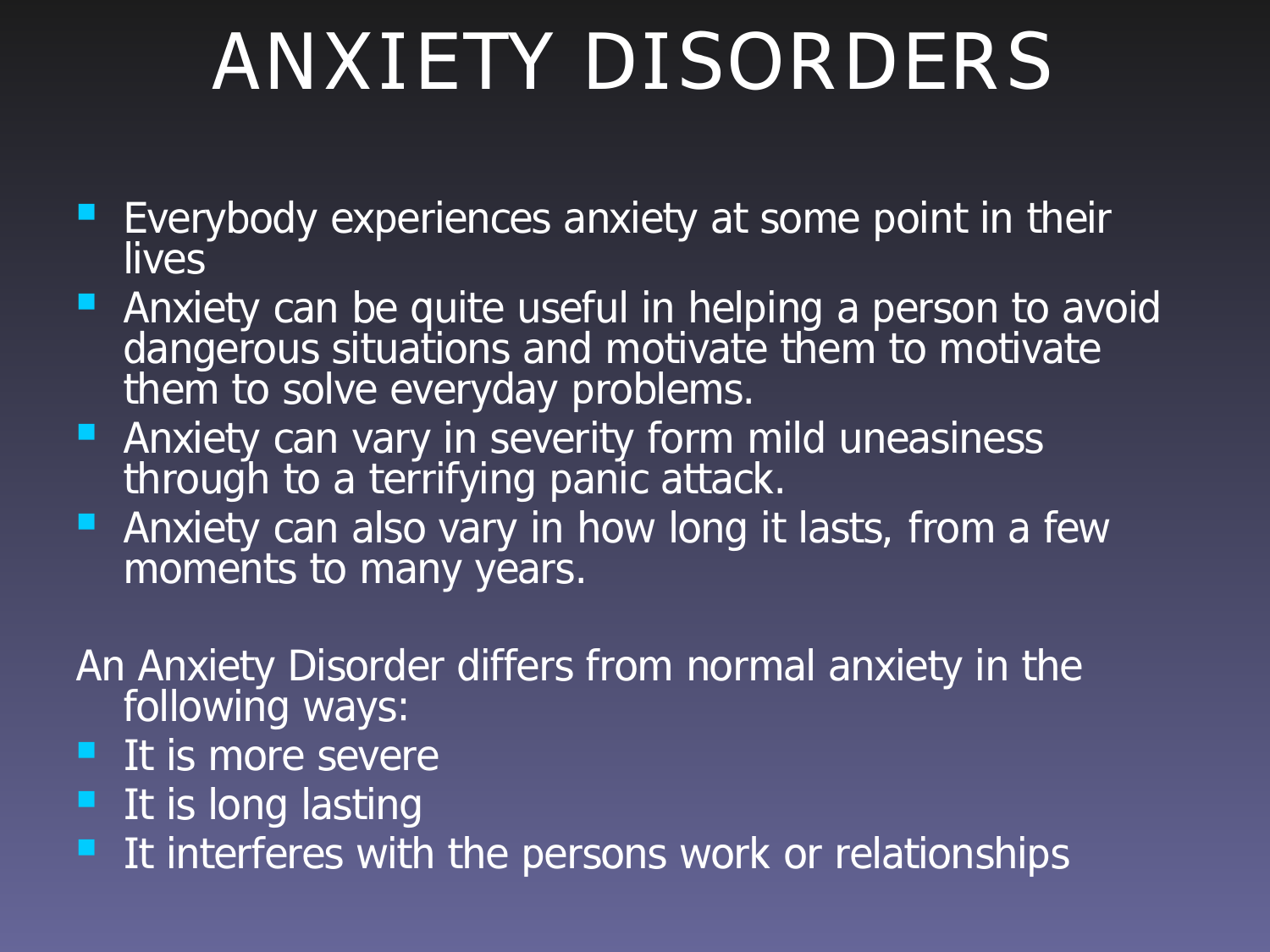

ANXIETY DISORDERS

Everybody experiences anxiety at some point in their lives
Anxiety can be quite useful in helping a person to avoid dangerous situations and motivate them to motivate them to solve everyday problems.
Anxiety can vary in severity form mild uneasiness through to a terrifying panic attack.
Anxiety can also vary in how long it lasts, from a few moments to many years.

An Anxiety Disorder differs from normal anxiety in the following ways:
It is more severe
It is long lasting
It interferes with the persons work or relationships